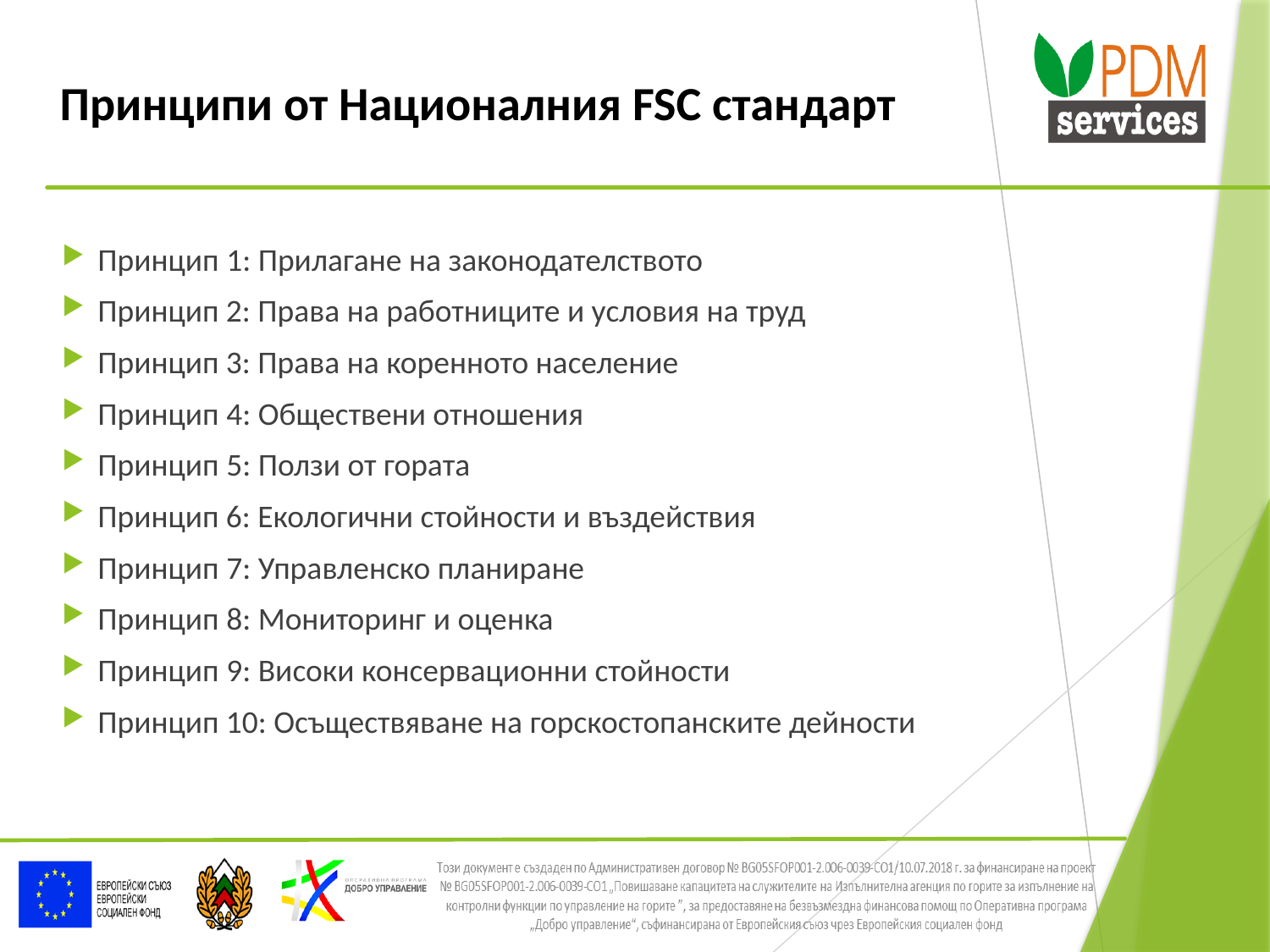

# Принципи от Националния FSC стандарт
Принцип 1: Прилагане на законодателството
Принцип 2: Права на работниците и условия на труд
Принцип 3: Права на коренното население
Принцип 4: Обществени отношения
Принцип 5: Ползи от гората
Принцип 6: Екологични стойности и въздействия
Принцип 7: Управленско планиране
Принцип 8: Мониторинг и оценка
Принцип 9: Високи консервационни стойности
Принцип 10: Осъществяване на горскостопанските дейности